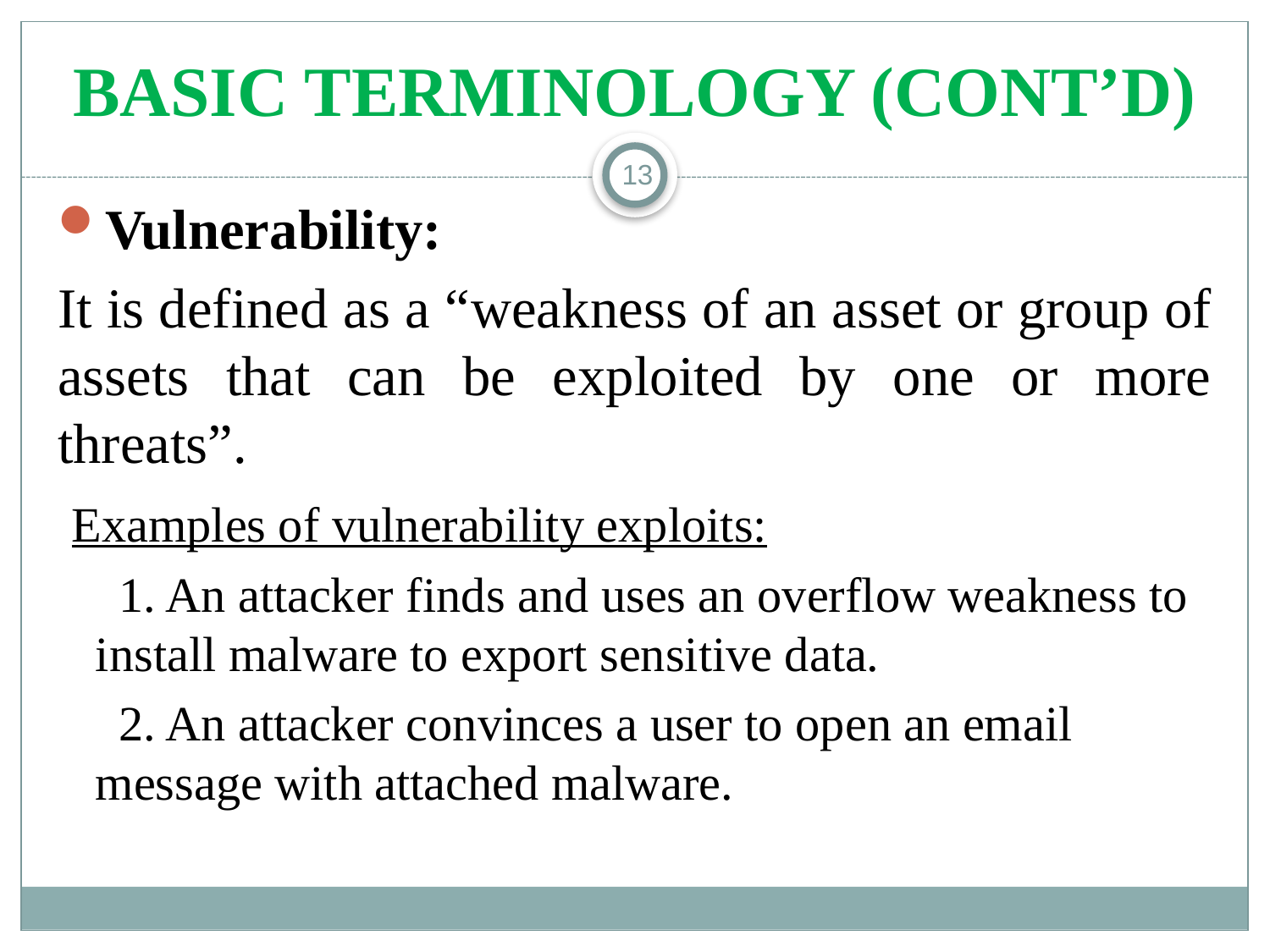

# Basic Terminology (Cont’d)
13
Vulnerability:
It is defined as a “weakness of an asset or group of assets that can be exploited by one or more threats”.
 Examples of vulnerability exploits:
     1. An attacker finds and uses an overflow weakness to install malware to export sensitive data.
     2. An attacker convinces a user to open an email message with attached malware.